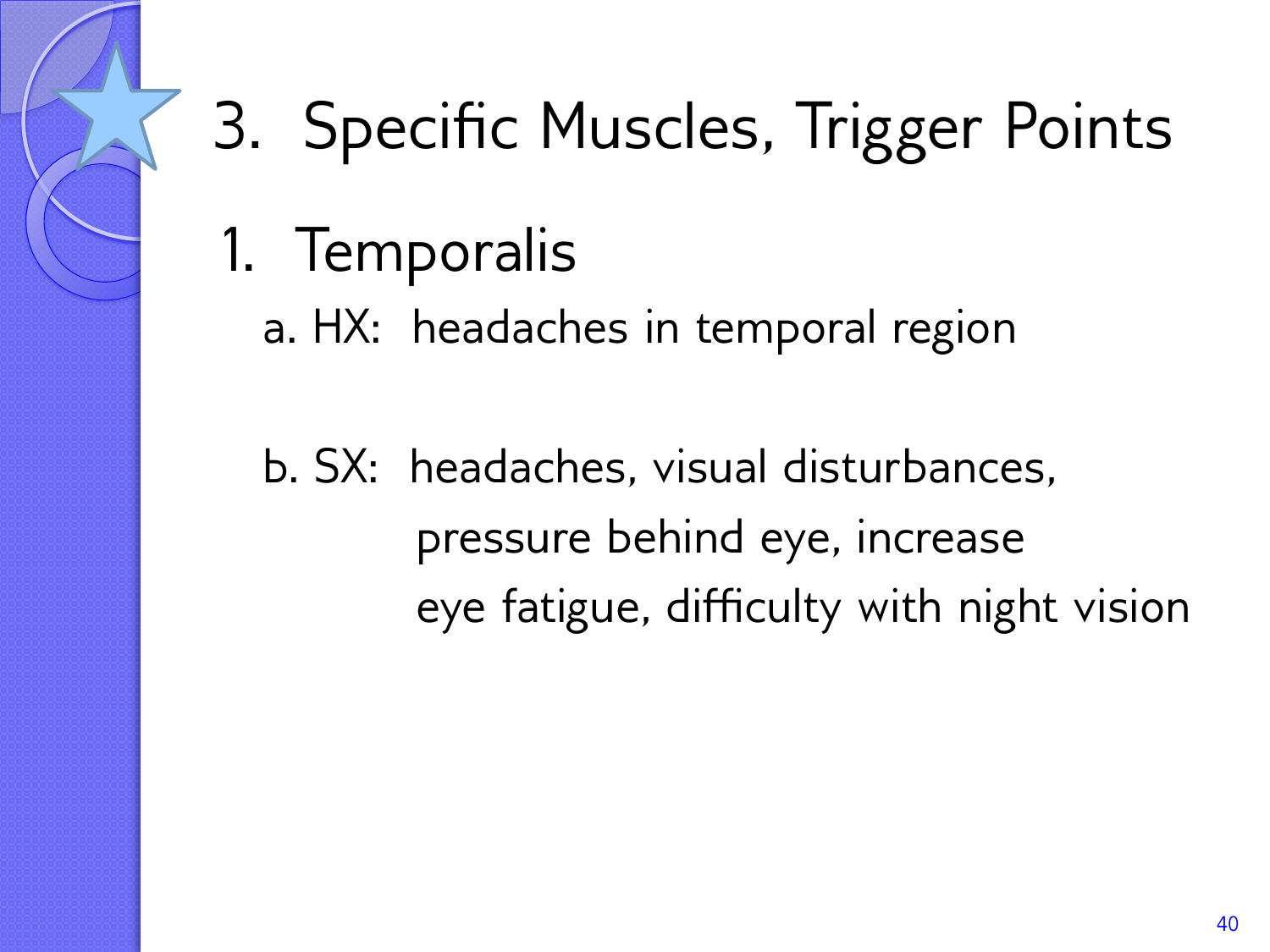

# 3.  Specific Muscles, Trigger Points
1.  Temporalis
	a. HX:  headaches in temporal region

	b. SX:  headaches, visual disturbances,
             pressure behind eye, increase
             eye fatigue, difficulty with night vision

40